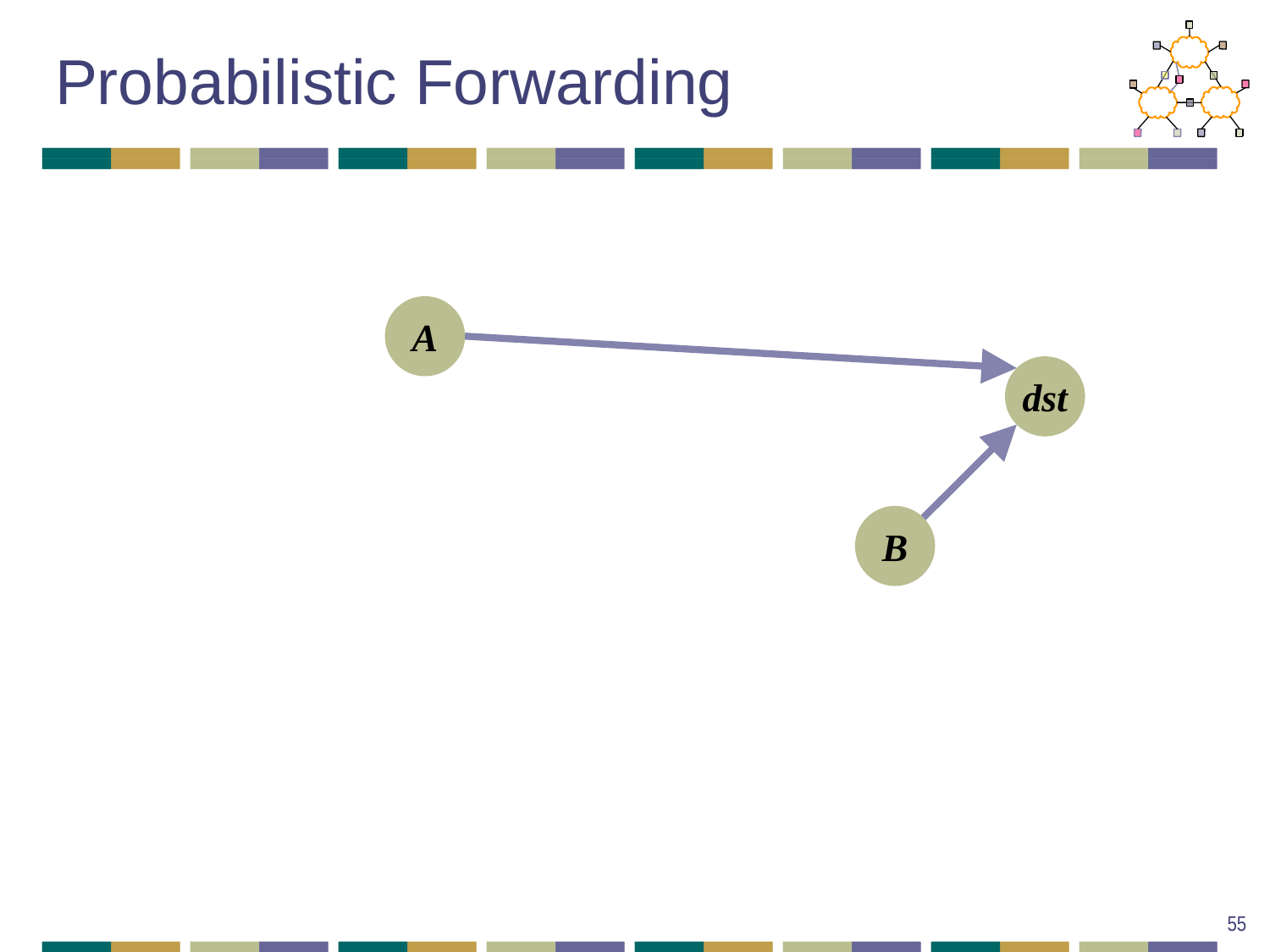

# Probabilistic Forwarding
A
dst
B
55